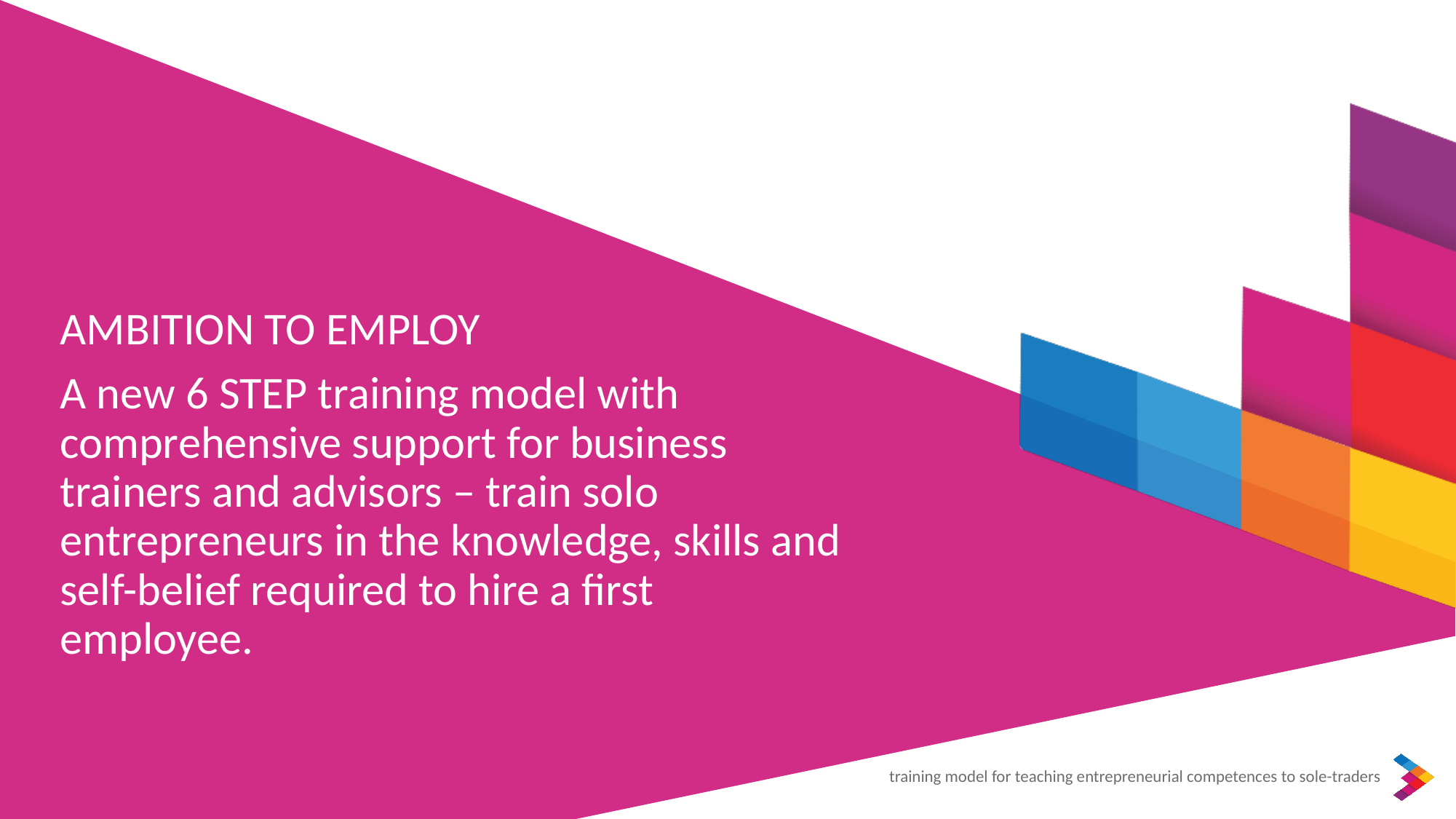

AMBITION TO EMPLOY
A new 6 STEP training model with comprehensive support for business trainers and advisors – train solo entrepreneurs in the knowledge, skills and self-belief required to hire a first employee.